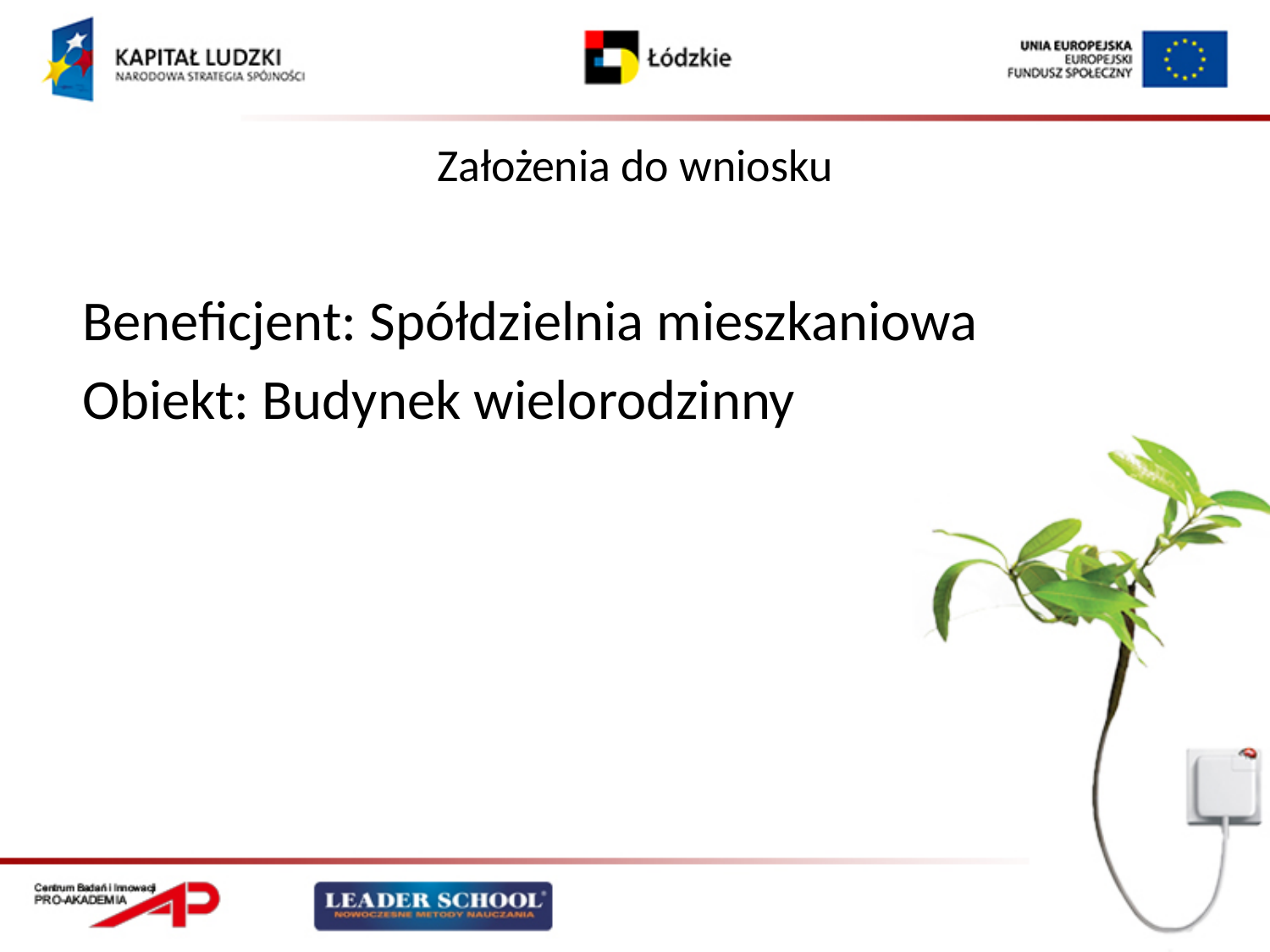

# Założenia do wniosku
Beneficjent: Spółdzielnia mieszkaniowa
Obiekt: Budynek wielorodzinny